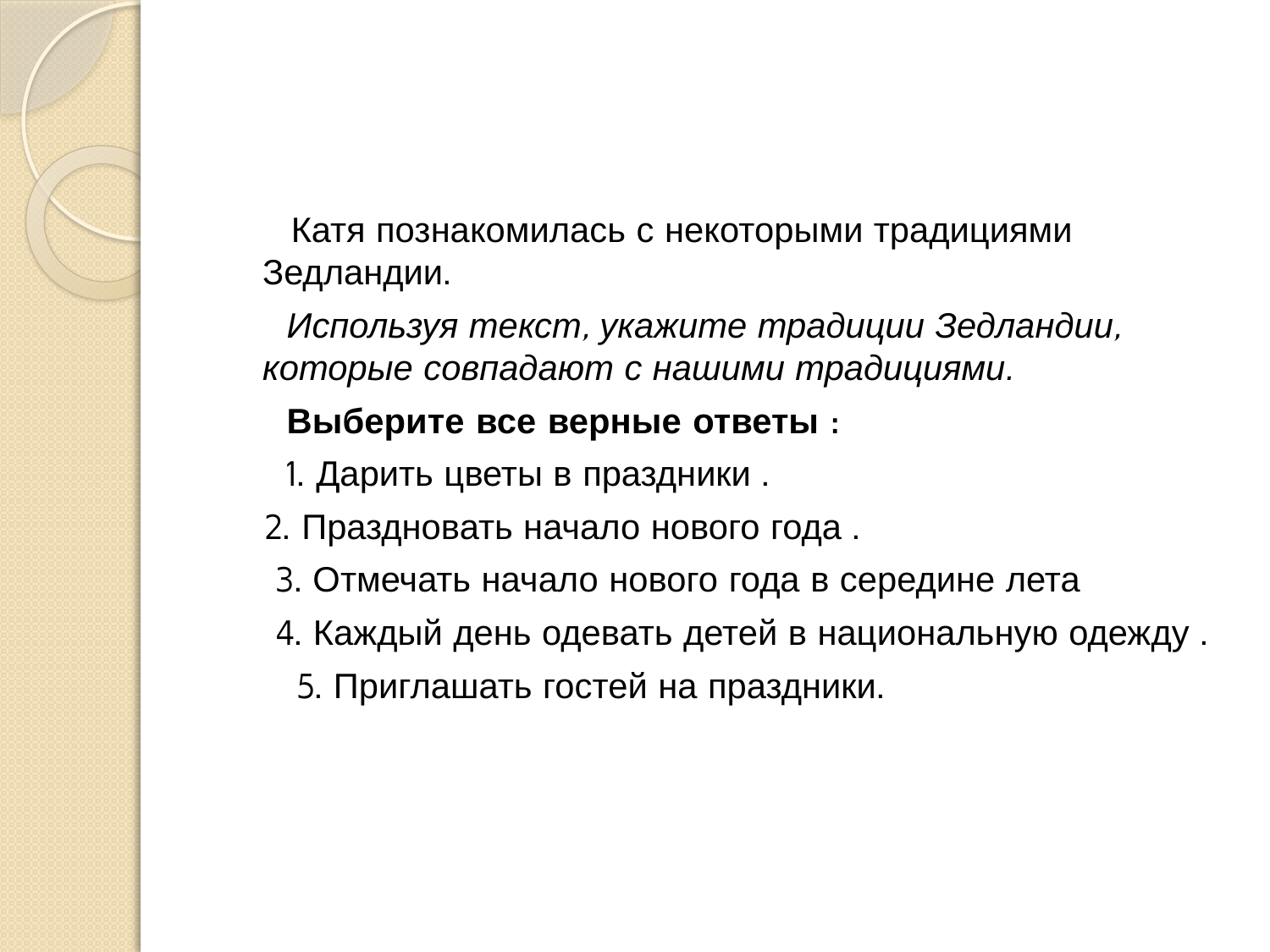

#
        Катя познакомилась с некоторыми традициями Зедландии.
      Используя текст, укажите традиции Зедландии, которые совпадают с нашими традициями.
      Выберите все верные ответы :
      1. Дарить цветы в праздники .
    2. Праздновать начало нового года .
     3. Отмечать начало нового года в середине лета
     4. Каждый день одевать детей в национальную одежду .
       5. Приглашать гостей на праздники.